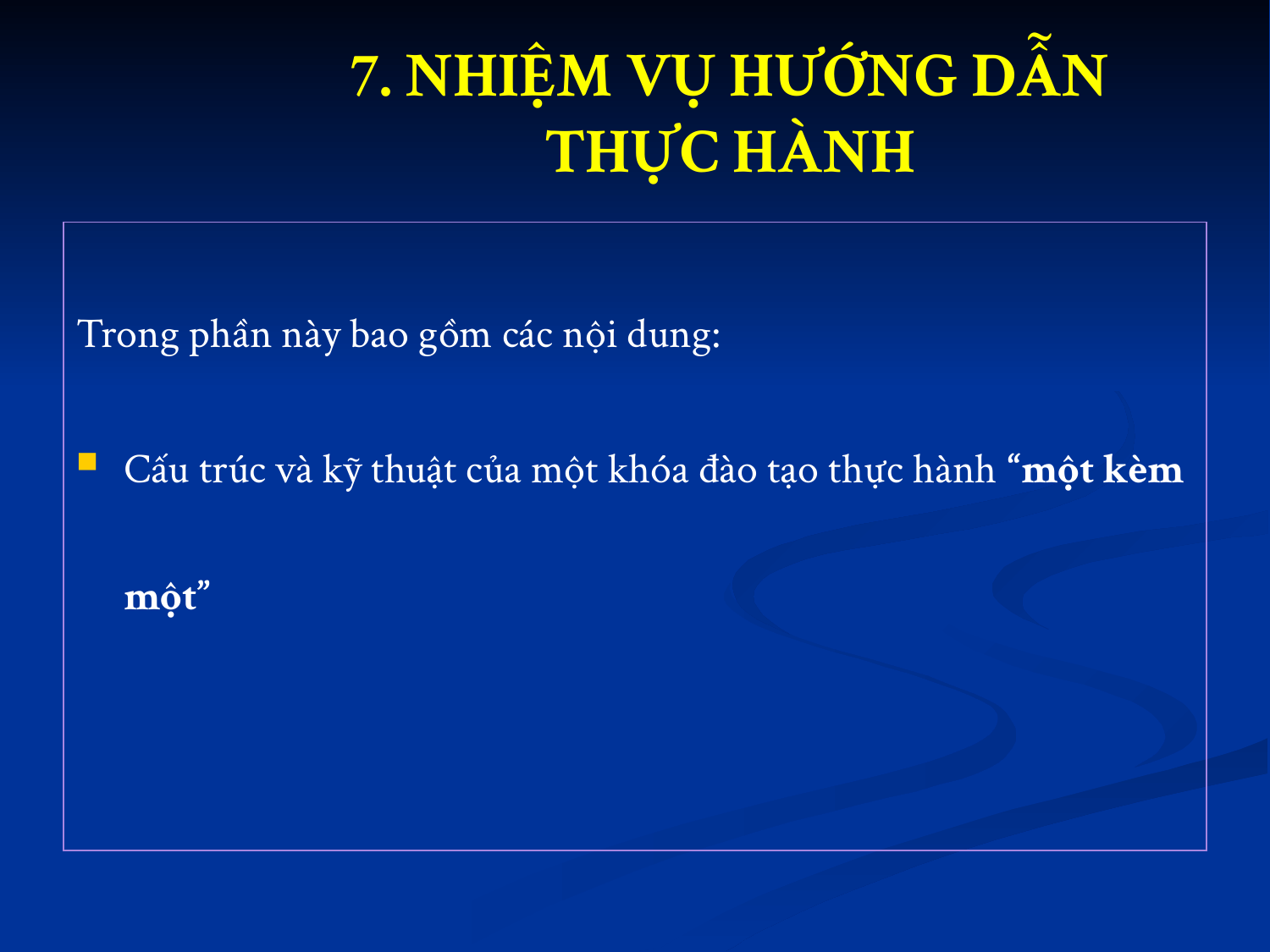

# 7. NHIỆM VỤ HƯỚNG DẪN THỰC HÀNH
Trong phần này bao gồm các nội dung:
Cấu trúc và kỹ thuật của một khóa đào tạo thực hành “một kèm một”